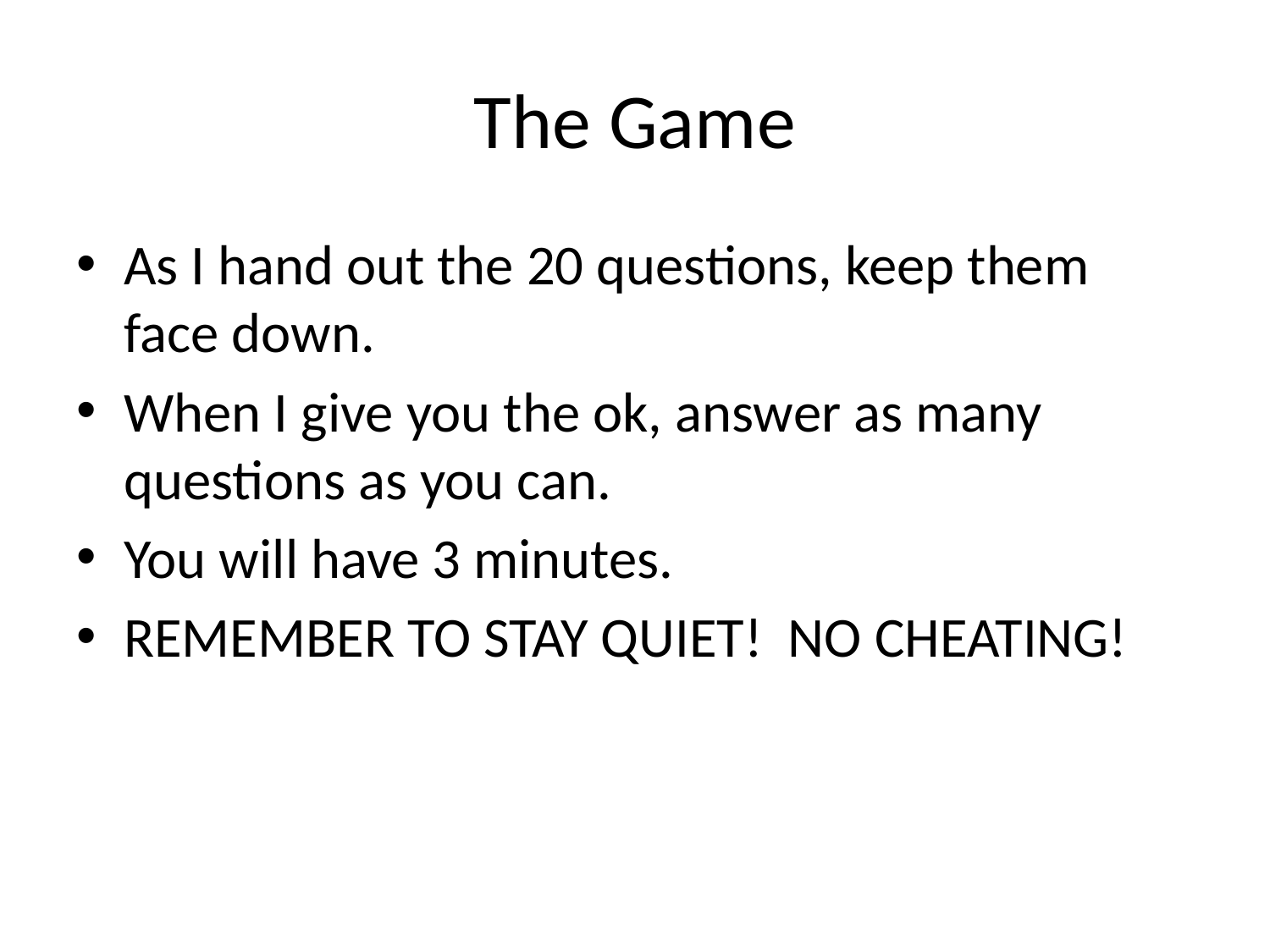

# The Game
As I hand out the 20 questions, keep them face down.
When I give you the ok, answer as many questions as you can.
You will have 3 minutes.
REMEMBER TO STAY QUIET!  NO CHEATING!